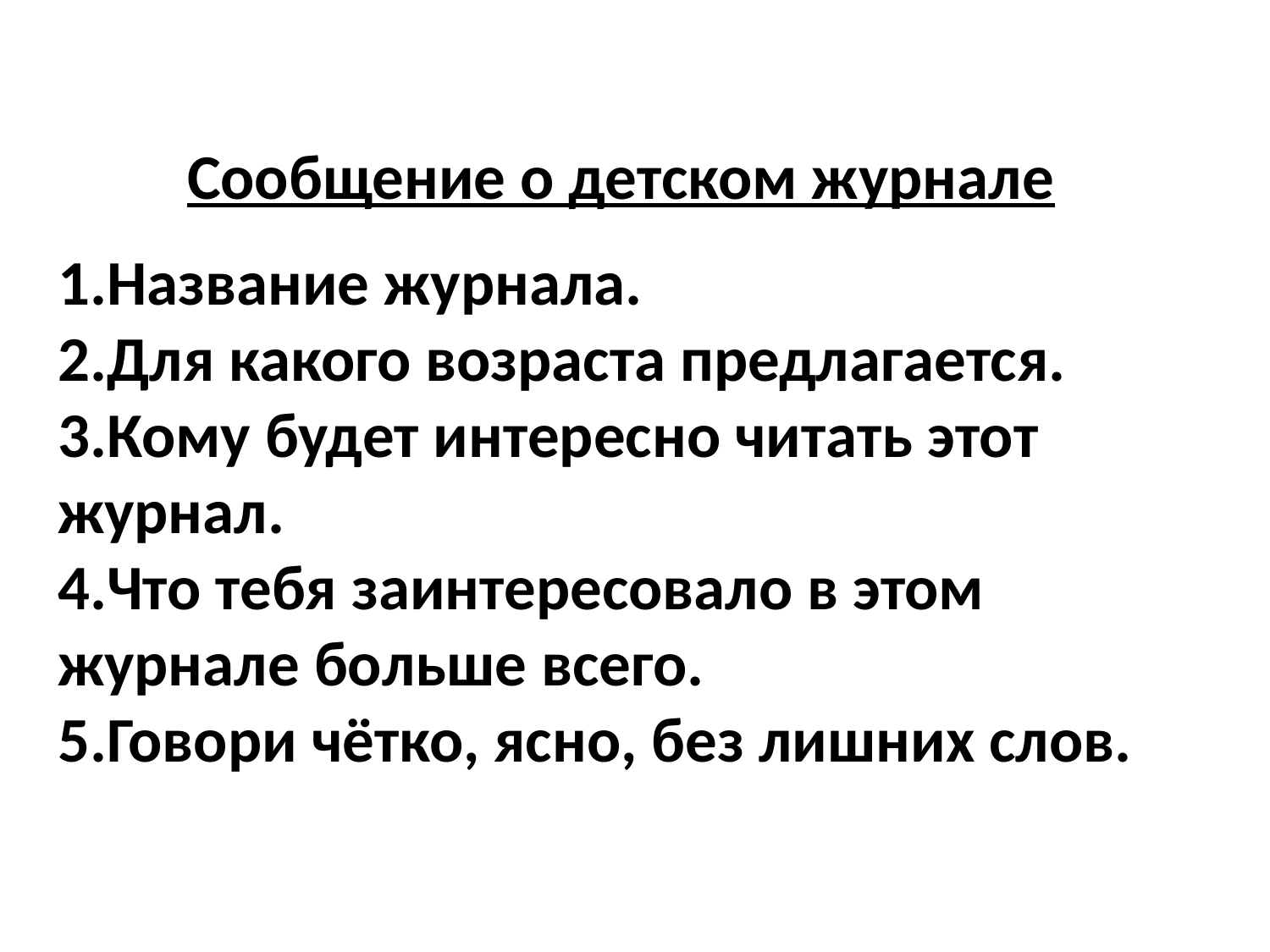

Сообщение о детском журнале

1.Название журнала.
2.Для какого возраста предлагается.
3.Кому будет интересно читать этот журнал.
4.Что тебя заинтересовало в этом журнале больше всего.
5.Говори чётко, ясно, без лишних слов.